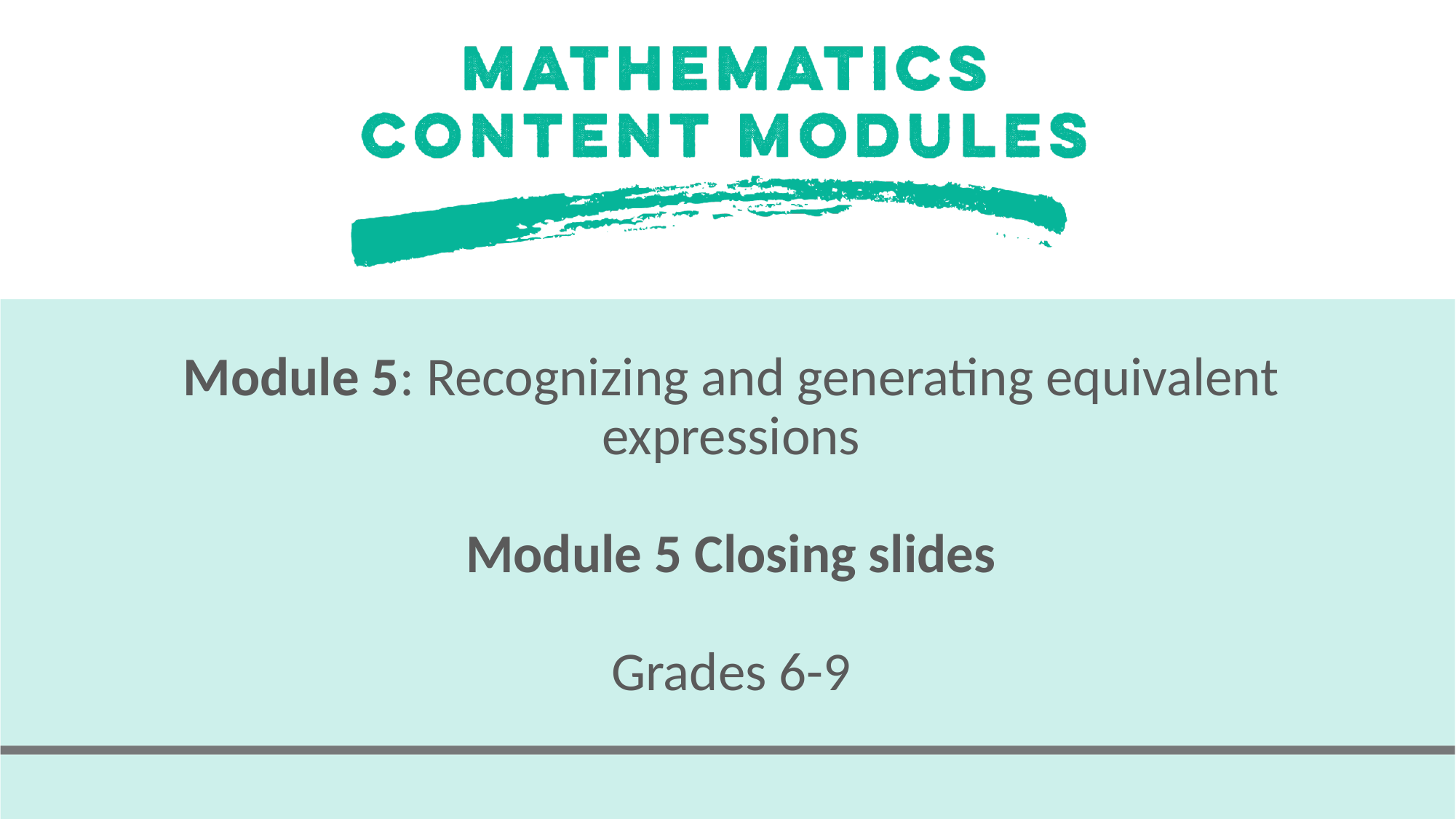

# Module 5: Recognizing and generating equivalent expressions Module 5 Closing slides Grades 6-9